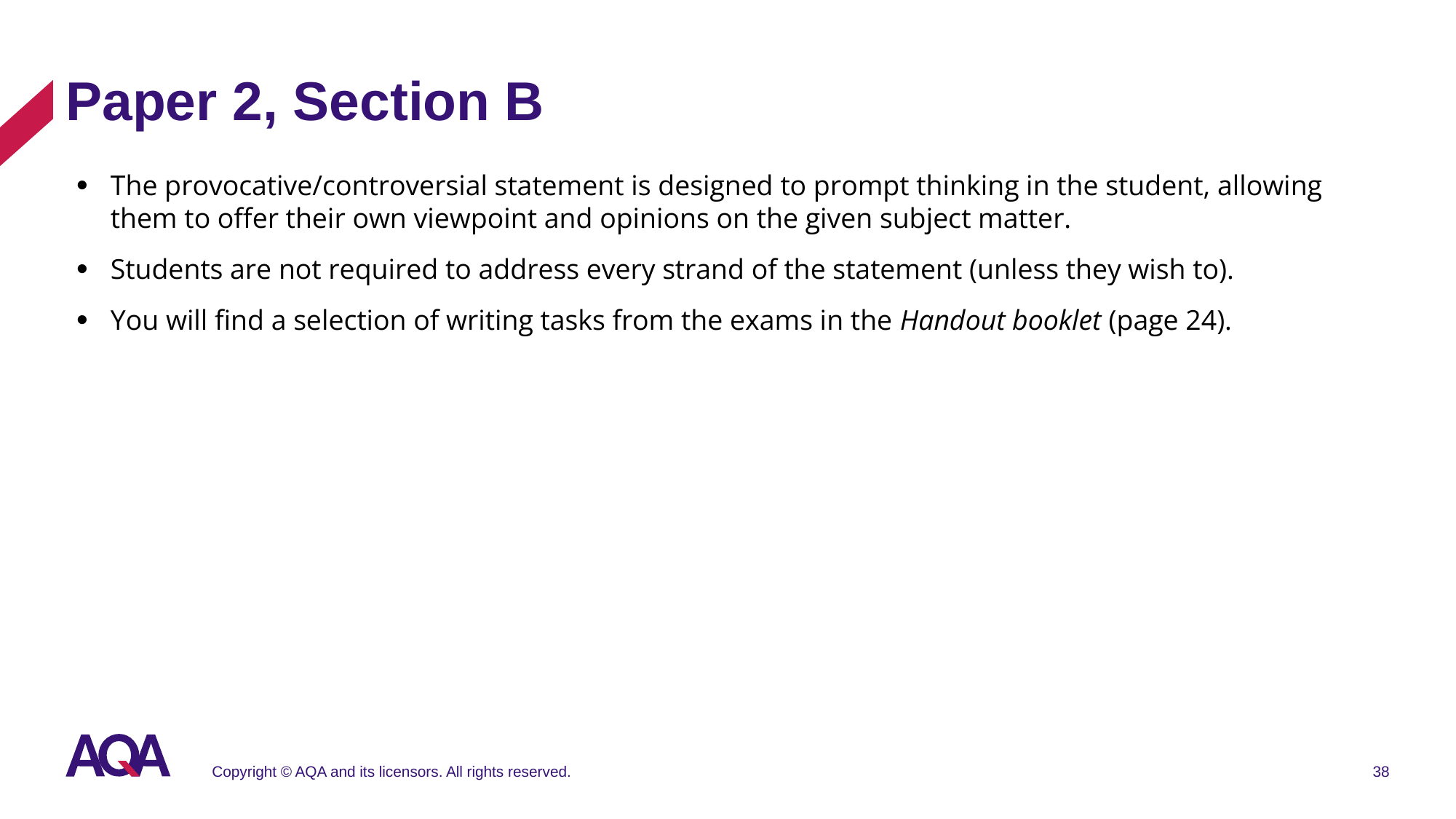

# Paper 2, Section B
The provocative/controversial statement is designed to prompt thinking in the student, allowing them to offer their own viewpoint and opinions on the given subject matter.
Students are not required to address every strand of the statement (unless they wish to).
You will find a selection of writing tasks from the exams in the Handout booklet (page 24).
Copyright © AQA and its licensors. All rights reserved.
38